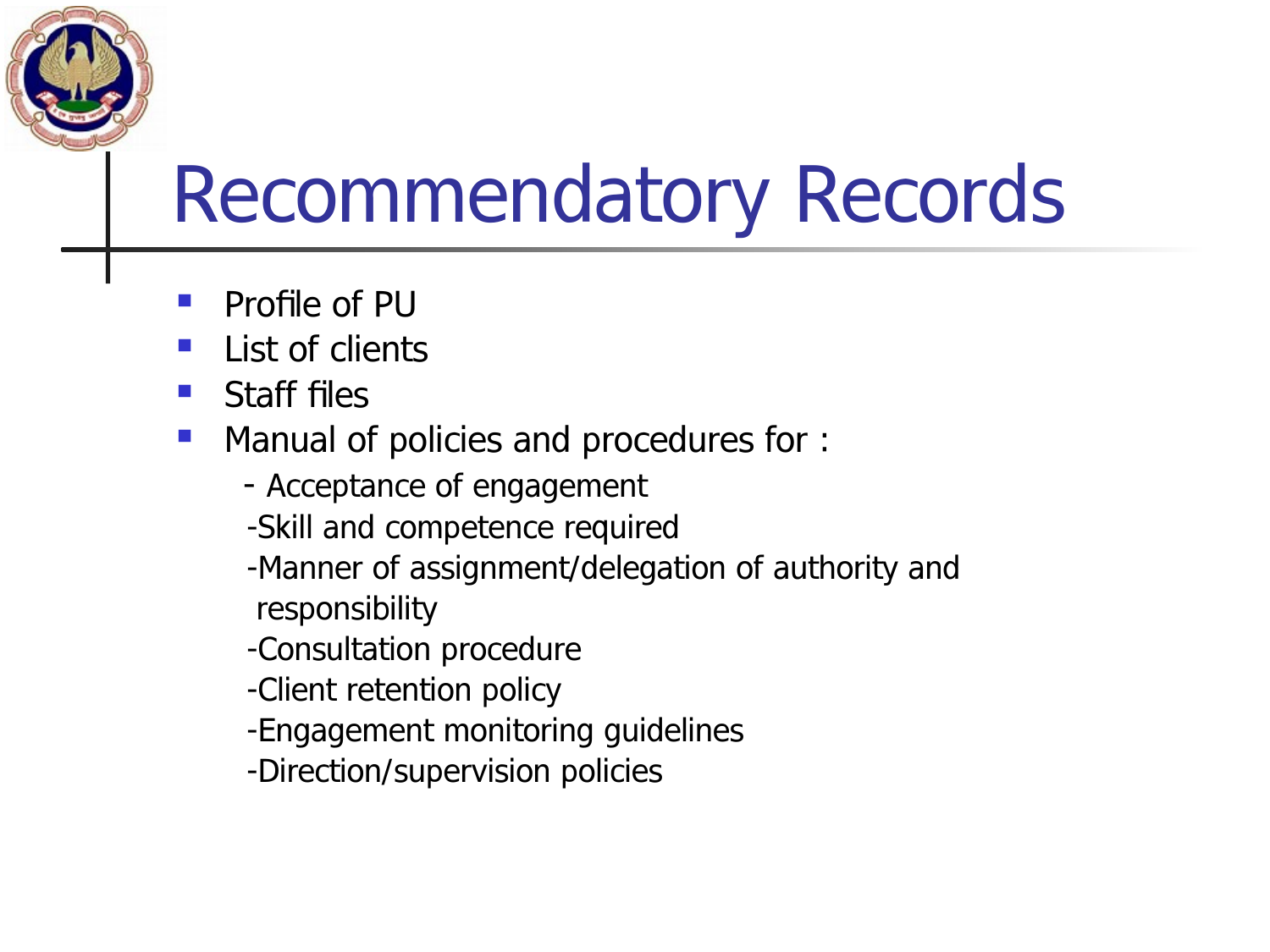

# Recommendatory Records
Profile of PU
List of clients
Staff files
Manual of policies and procedures for :
      - Acceptance of engagement
       -Skill and competence required
       -Manner of assignment/delegation of authority and
        responsibility
       -Consultation procedure
       -Client retention policy
       -Engagement monitoring guidelines
       -Direction/supervision policies